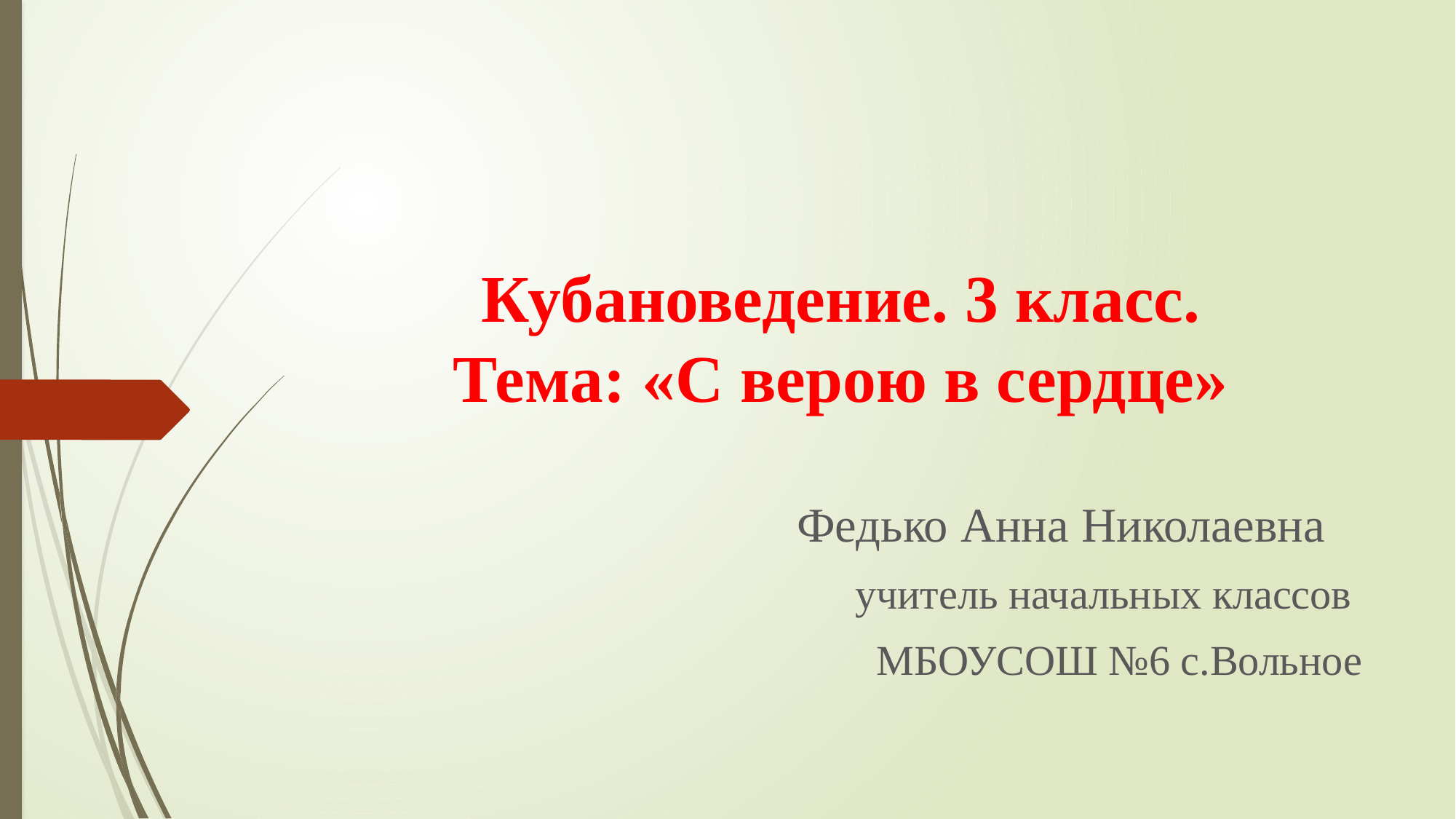

# Кубановедение. 3 класс. Тема: «С верою в сердце»

Федько Анна Николаевна
учитель начальных классов
МБОУСОШ №6 с.Вольное